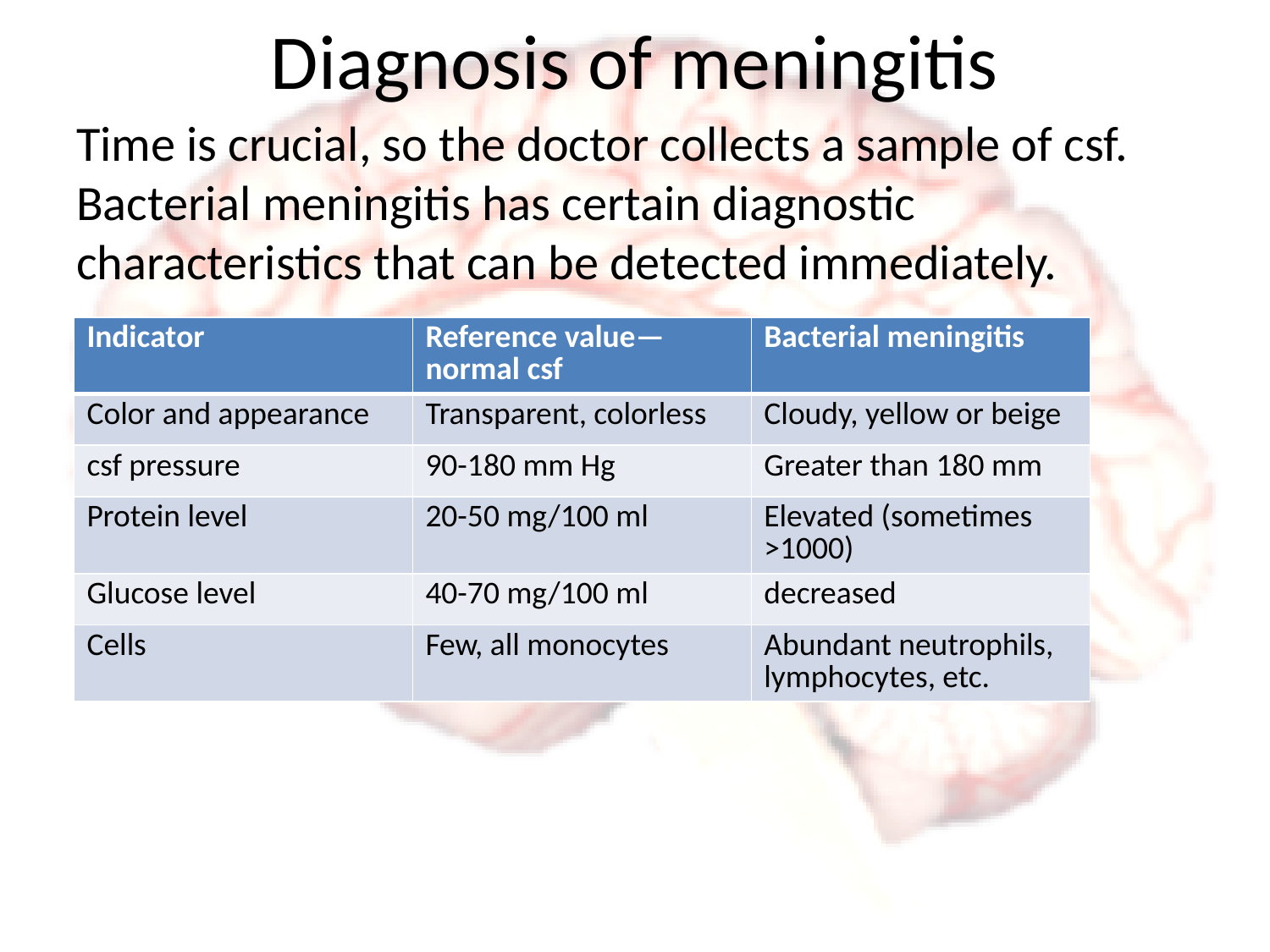

# Diagnosis of meningitis
Time is crucial, so the doctor collects a sample of csf.  Bacterial meningitis has certain diagnostic characteristics that can be detected immediately.
| Indicator | Reference value—normal csf | Bacterial meningitis |
| --- | --- | --- |
| Color and appearance | Transparent, colorless | Cloudy, yellow or beige |
| csf pressure | 90-180 mm Hg | Greater than 180 mm |
| Protein level | 20-50 mg/100 ml | Elevated (sometimes >1000) |
| Glucose level | 40-70 mg/100 ml | decreased |
| Cells | Few, all monocytes | Abundant neutrophils, lymphocytes, etc. |